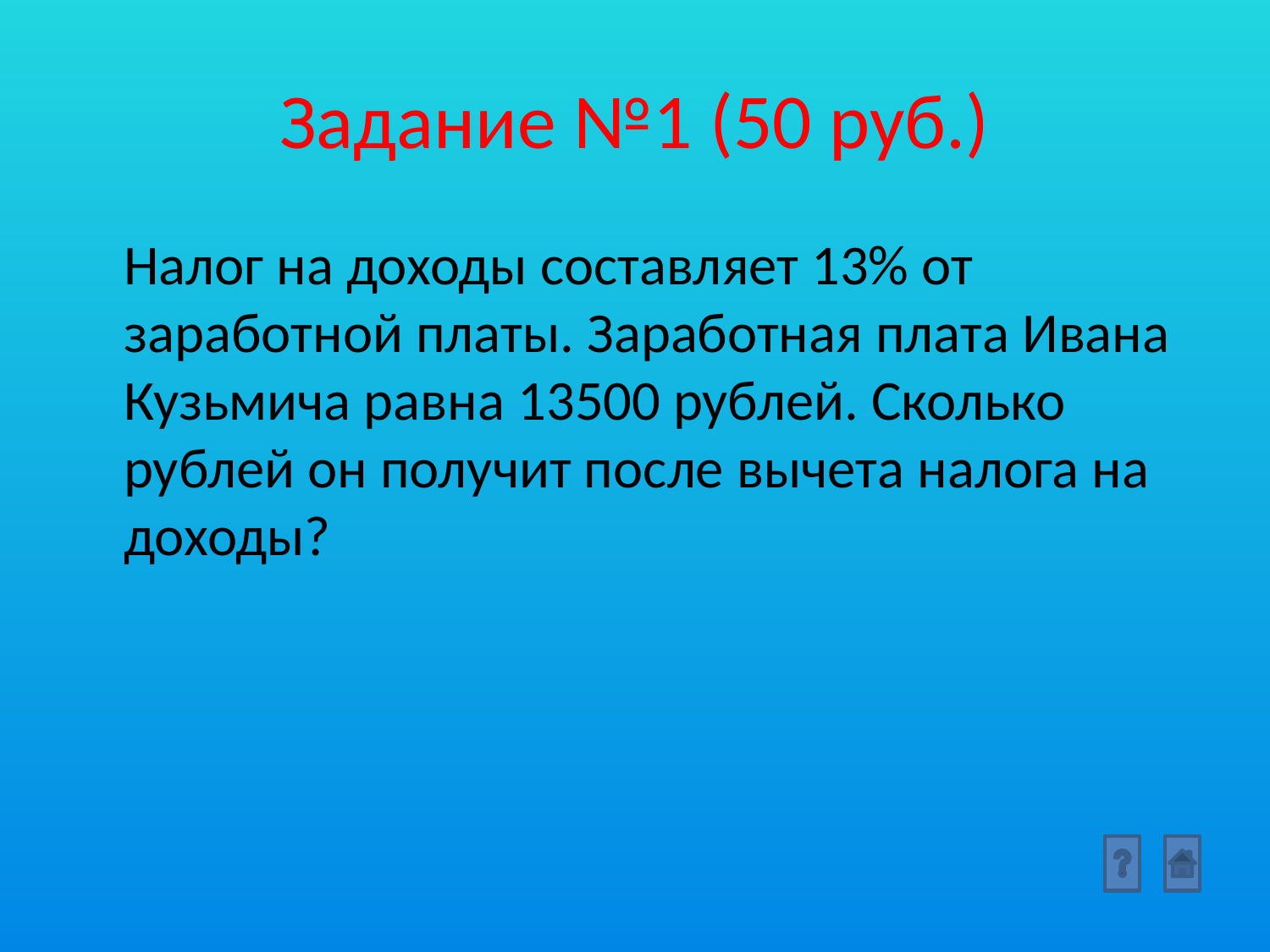

# Задание №1 (50 руб.)
     Налог на доходы составляет 13% от заработной платы. Заработная плата Ивана Кузьмича равна 13500 рублей. Сколько рублей он получит после вычета налога на доходы?